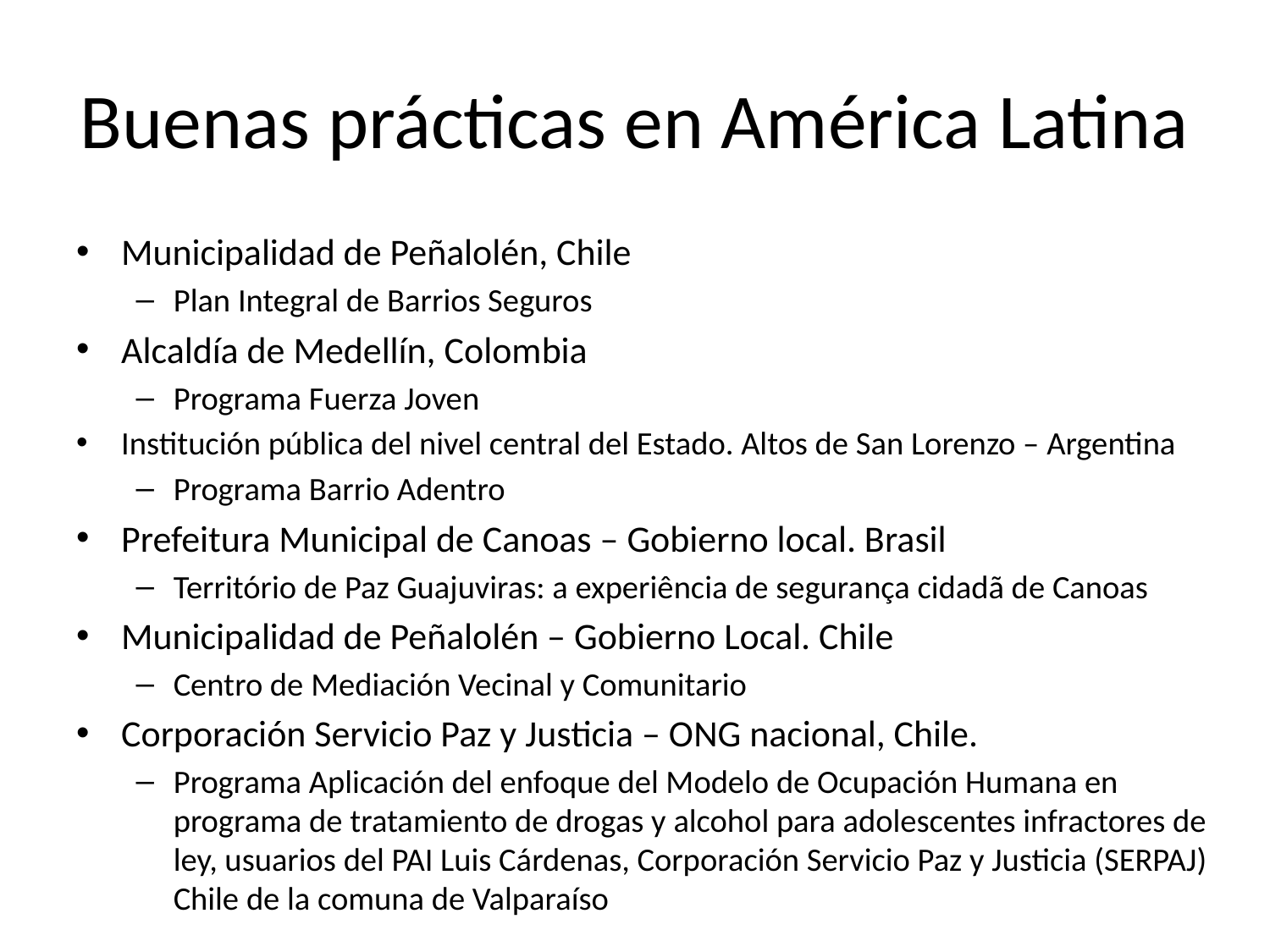

# Buenas prácticas en América Latina
Municipalidad de Peñalolén, Chile
Plan Integral de Barrios Seguros
Alcaldía de Medellín, Colombia
Programa Fuerza Joven
Institución pública del nivel central del Estado. Altos de San Lorenzo – Argentina
Programa Barrio Adentro
Prefeitura Municipal de Canoas – Gobierno local. Brasil
Território de Paz Guajuviras: a experiência de segurança cidadã de Canoas
Municipalidad de Peñalolén – Gobierno Local. Chile
Centro de Mediación Vecinal y Comunitario
Corporación Servicio Paz y Justicia – ONG nacional, Chile.
Programa Aplicación del enfoque del Modelo de Ocupación Humana en programa de tratamiento de drogas y alcohol para adolescentes infractores de ley, usuarios del PAI Luis Cárdenas, Corporación Servicio Paz y Justicia (SERPAJ) Chile de la comuna de Valparaíso